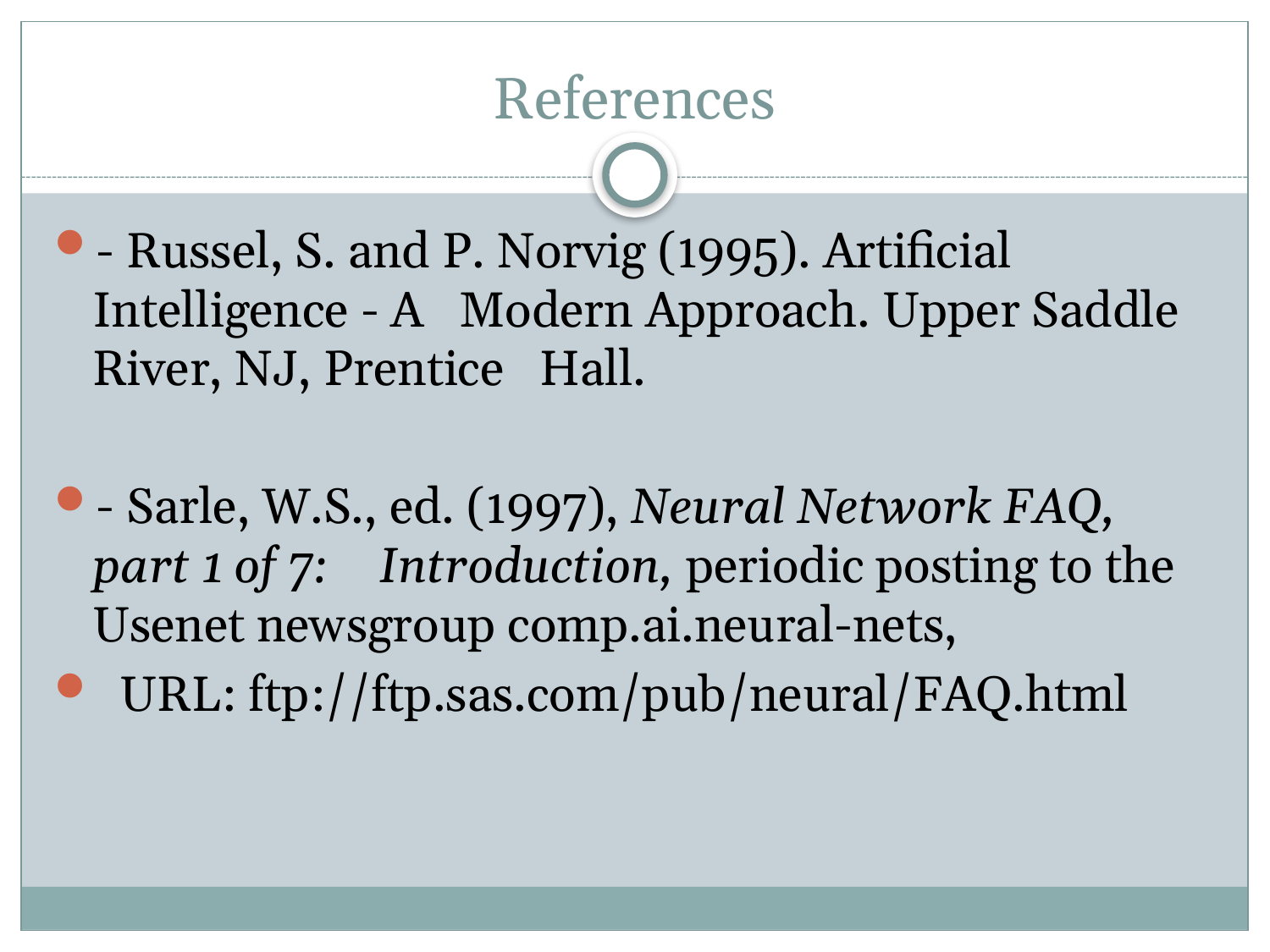

# References
- Russel, S. and P. Norvig (1995). Artificial Intelligence - A   Modern Approach. Upper Saddle River, NJ, Prentice   Hall.

- Sarle, W.S., ed. (1997), Neural Network FAQ, part 1 of 7:    Introduction, periodic posting to the Usenet newsgroup comp.ai.neural-nets,
  URL: ftp://ftp.sas.com/pub/neural/FAQ.html